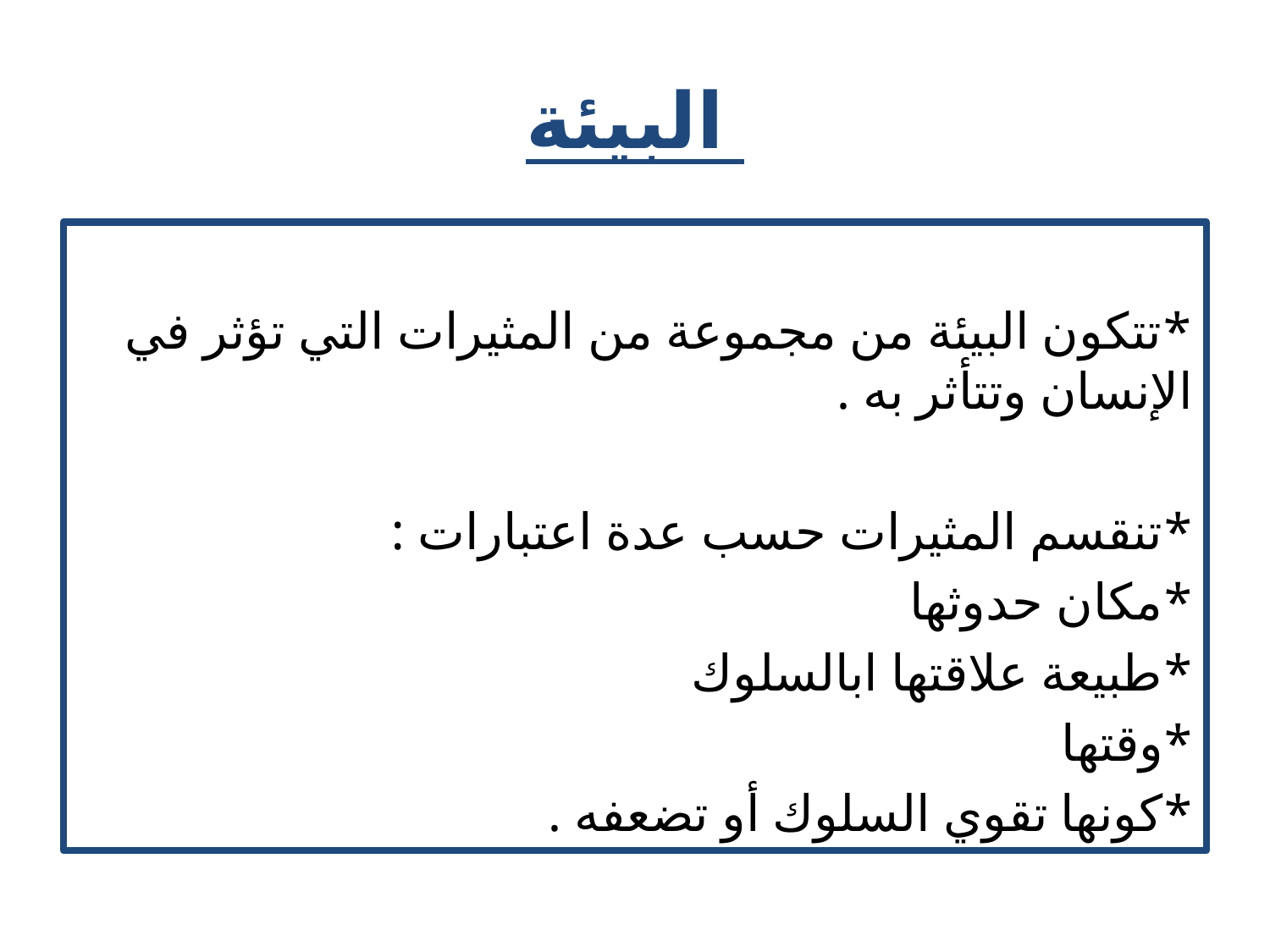

# البيئة

*تتكون البيئة من مجموعة من المثيرات التي تؤثر في الإنسان وتتأثر به .

*تنقسم المثيرات حسب عدة اعتبارات :
	*مكان حدوثها
	*طبيعة علاقتها ابالسلوك
	*وقتها
	*كونها تقوي السلوك أو تضعفه .